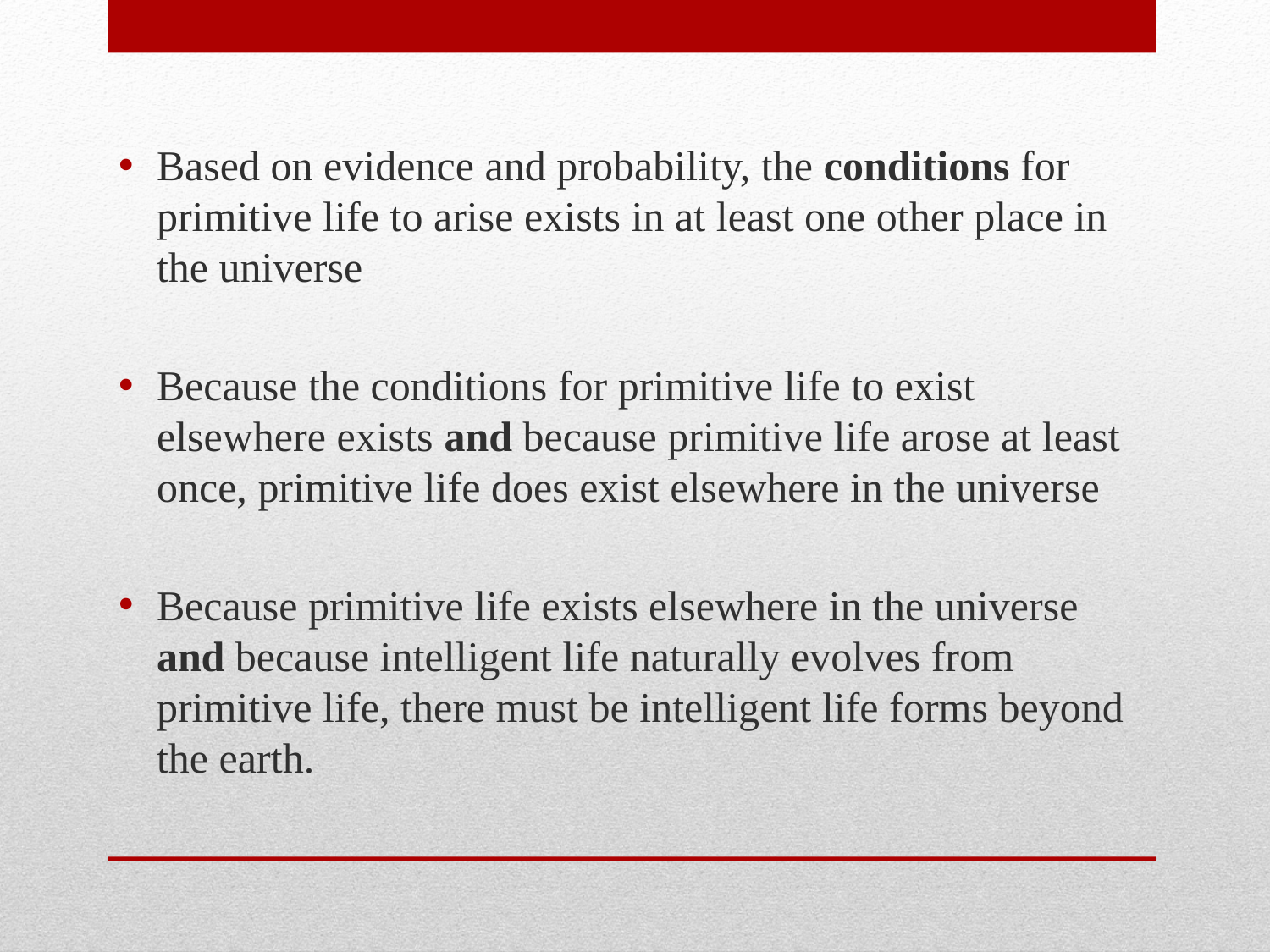

Based on evidence and probability, the conditions for primitive life to arise exists in at least one other place in the universe

Because the conditions for primitive life to exist elsewhere exists and because primitive life arose at least once, primitive life does exist elsewhere in the universe

Because primitive life exists elsewhere in the universe and because intelligent life naturally evolves from primitive life, there must be intelligent life forms beyond the earth.